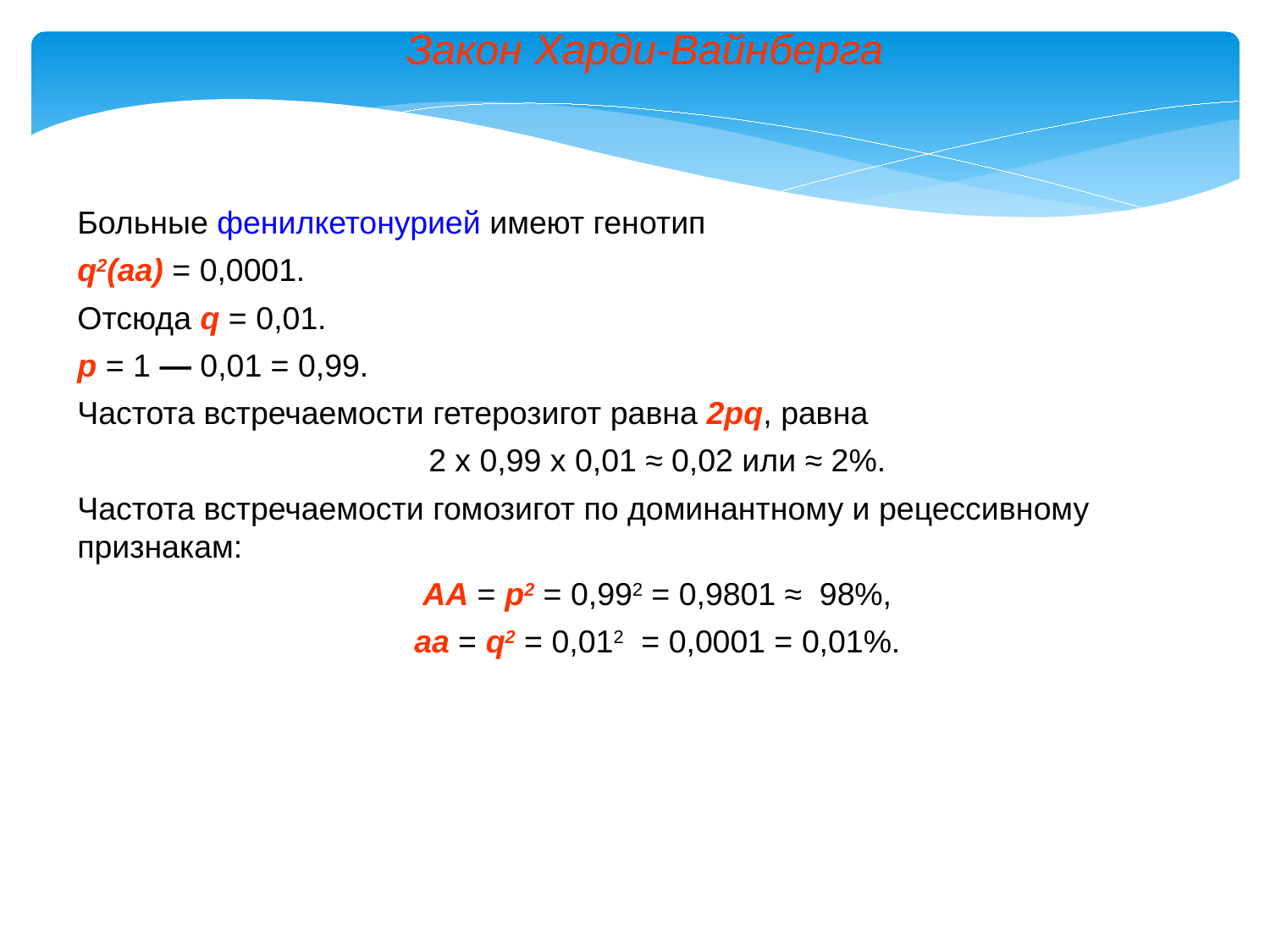

Закон Харди-Вайнберга
Больные фенилкетонурией имеют генотип
q2(аа) = 0,0001.
Отсюда q = 0,01.
p = 1 — 0,01 = 0,99.
Частота встречаемости гетерозигот равна 2pq, равна
2 х 0,99 х 0,01 ≈ 0,02 или ≈ 2%.
Частота встречаемости гомозигот по доминантному и рецессивному признакам:
АА = p2 = 0,992 = 0,9801 ≈  98%,
аа = q2 = 0,012  = 0,0001 = 0,01%.